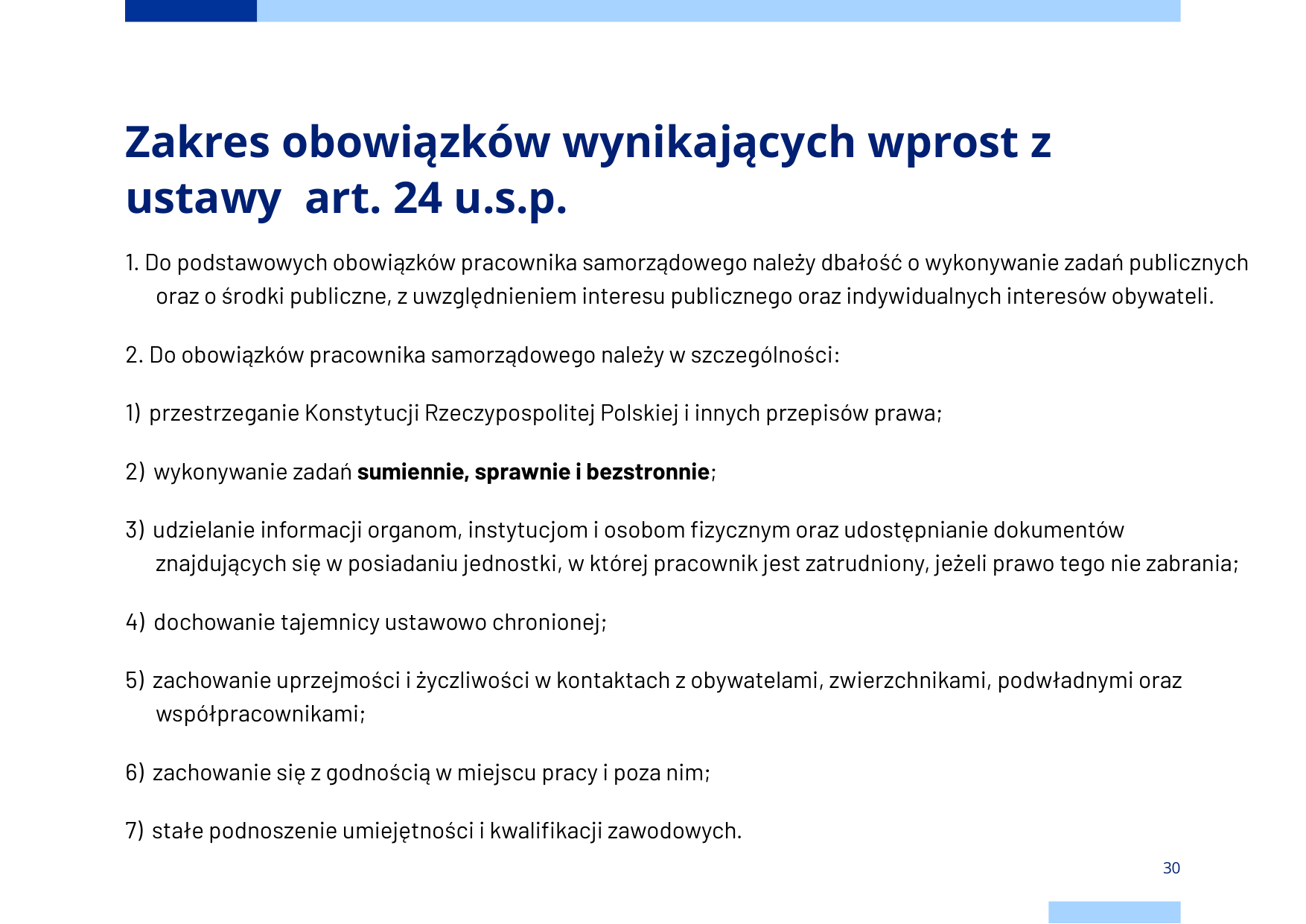

# Zakres obowiązków wynikających wprost z ustawy  art. 24 u.s.p.
1. Do podstawowych obowiązków pracownika samorządowego należy dbałość o wykonywanie zadań publicznych oraz o środki publiczne, z uwzględnieniem interesu publicznego oraz indywidualnych interesów obywateli.
2. Do obowiązków pracownika samorządowego należy w szczególności:
1)  przestrzeganie Konstytucji Rzeczypospolitej Polskiej i innych przepisów prawa;
2)  wykonywanie zadań sumiennie, sprawnie i bezstronnie;
3)  udzielanie informacji organom, instytucjom i osobom fizycznym oraz udostępnianie dokumentów znajdujących się w posiadaniu jednostki, w której pracownik jest zatrudniony, jeżeli prawo tego nie zabrania;
4)  dochowanie tajemnicy ustawowo chronionej;
5)  zachowanie uprzejmości i życzliwości w kontaktach z obywatelami, zwierzchnikami, podwładnymi oraz współpracownikami;
6)  zachowanie się z godnością w miejscu pracy i poza nim;
7)  stałe podnoszenie umiejętności i kwalifikacji zawodowych.

30